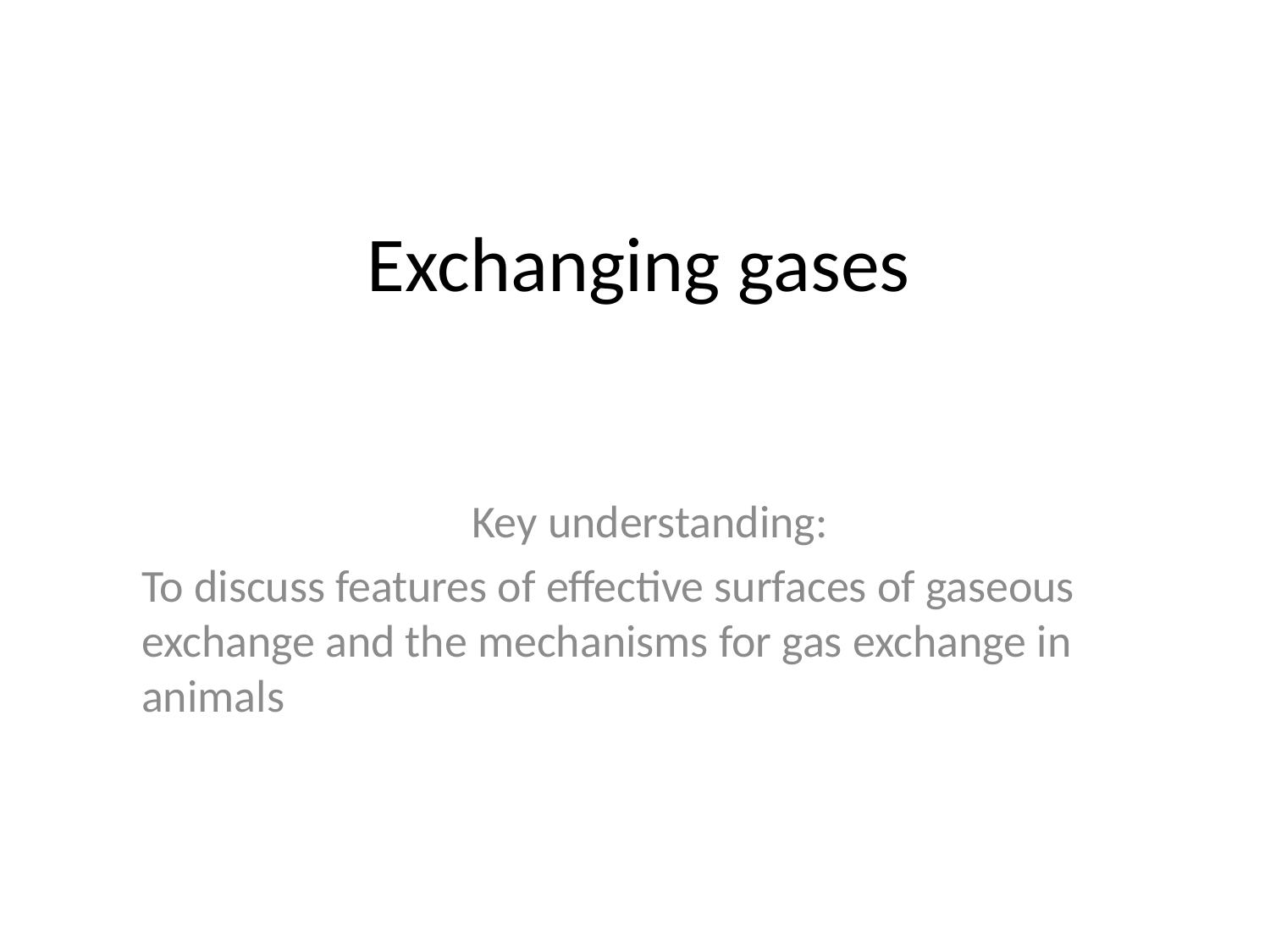

# Exchanging gases
Key understanding:
To discuss features of effective surfaces of gaseous exchange and the mechanisms for gas exchange in animals